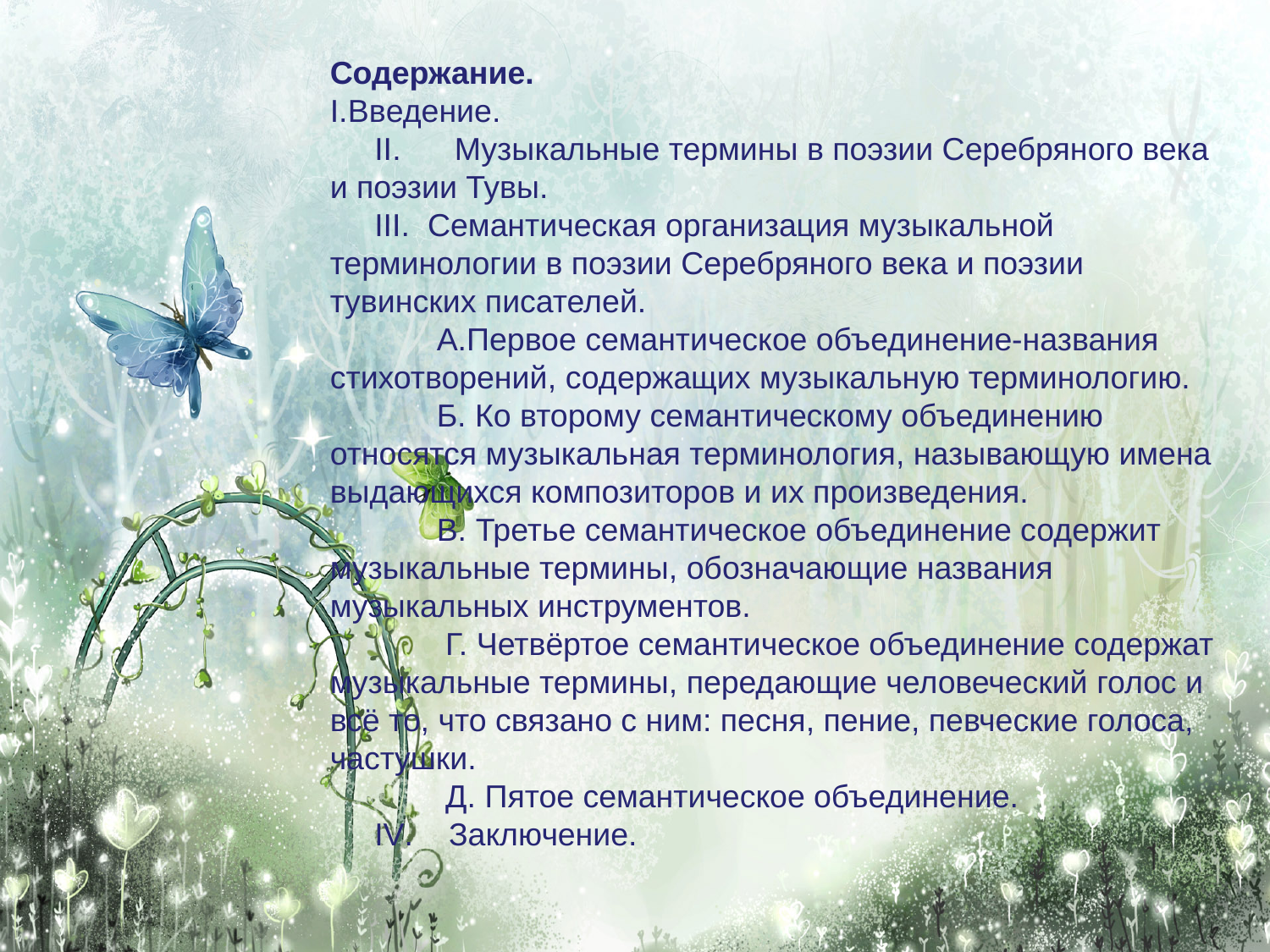

Содержание.
I.Введение.
     II.      Музыкальные термины в поэзии Серебряного века и поэзии Тувы.
     III.  Семантическая организация музыкальной терминологии в поэзии Серебряного века и поэзии  тувинских писателей.
            А.Первое семантическое объединение-названия   стихотворений, содержащих музыкальную терминологию.
            Б. Ко второму семантическому объединению относятся музыкальная терминология, называющую имена выдающихся композиторов и их произведения.
            В. Третье семантическое объединение содержит музыкальные термины, обозначающие названия музыкальных инструментов.
             Г. Четвёртое семантическое объединение содержат музыкальные термины, передающие человеческий голос и всё то, что связано с ним: песня, пение, певческие голоса, частушки.
             Д. Пятое семантическое объединение.
     IV.    Заключение.